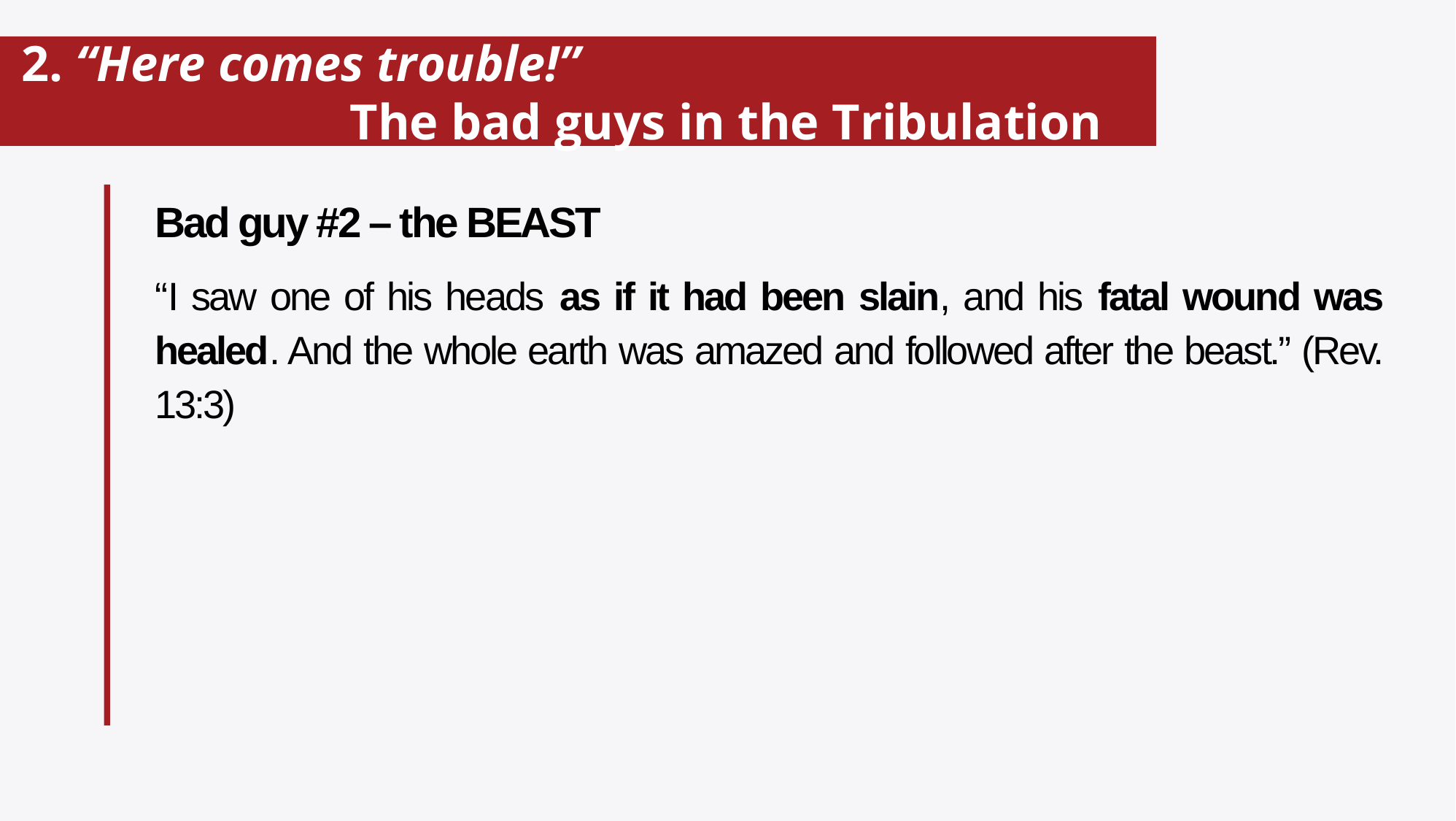

# 2. “Here comes trouble!” The bad guys in the Tribulation
Bad guy #2 – the BEAST
“I saw one of his heads as if it had been slain, and his fatal wound was healed. And the whole earth was amazed and followed after the beast.” (Rev. 13:3)